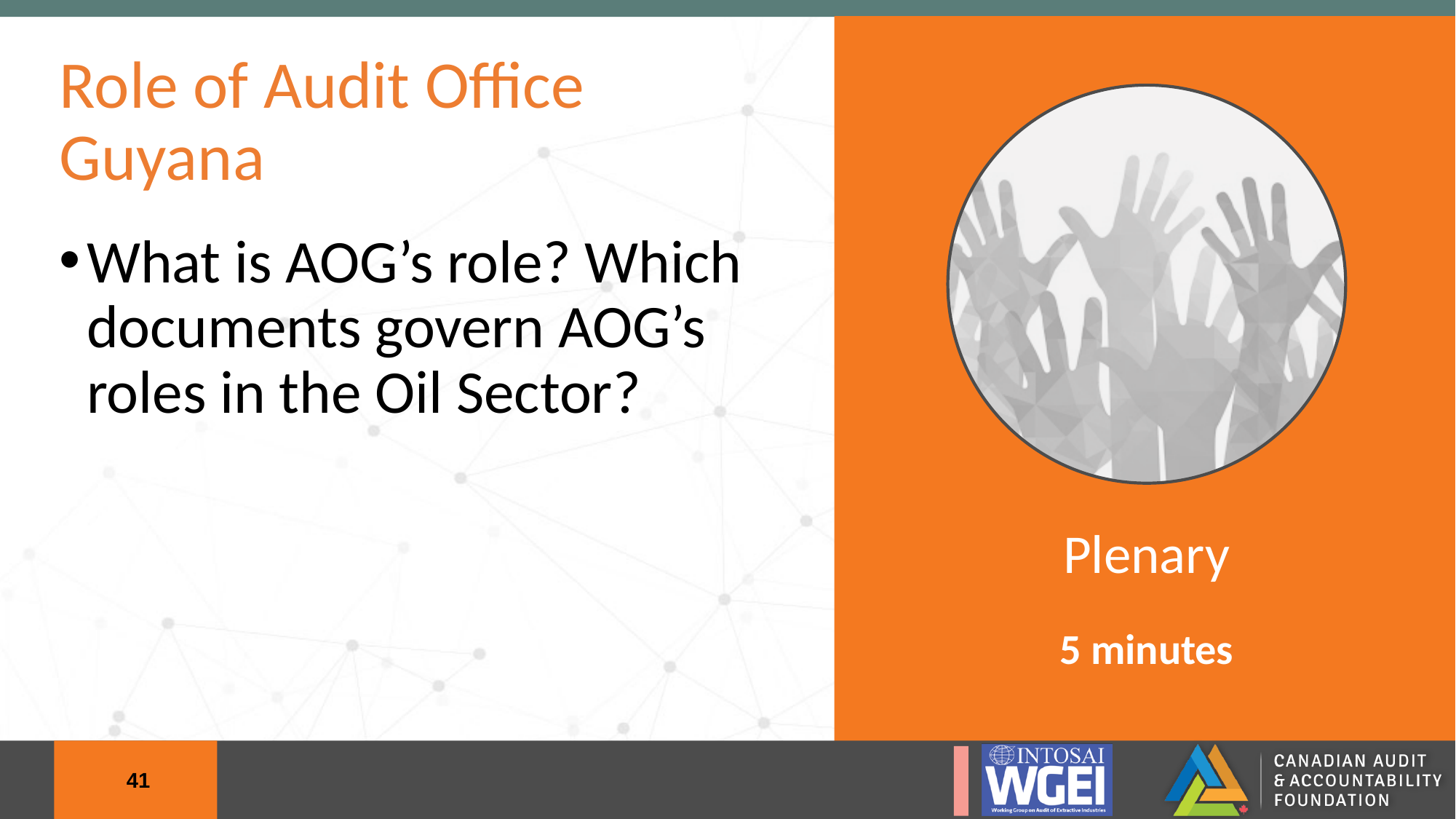

# Role of Audit Office Guyana
What is AOG’s role? Which documents govern AOG’s roles in the Oil Sector?
5 minutes